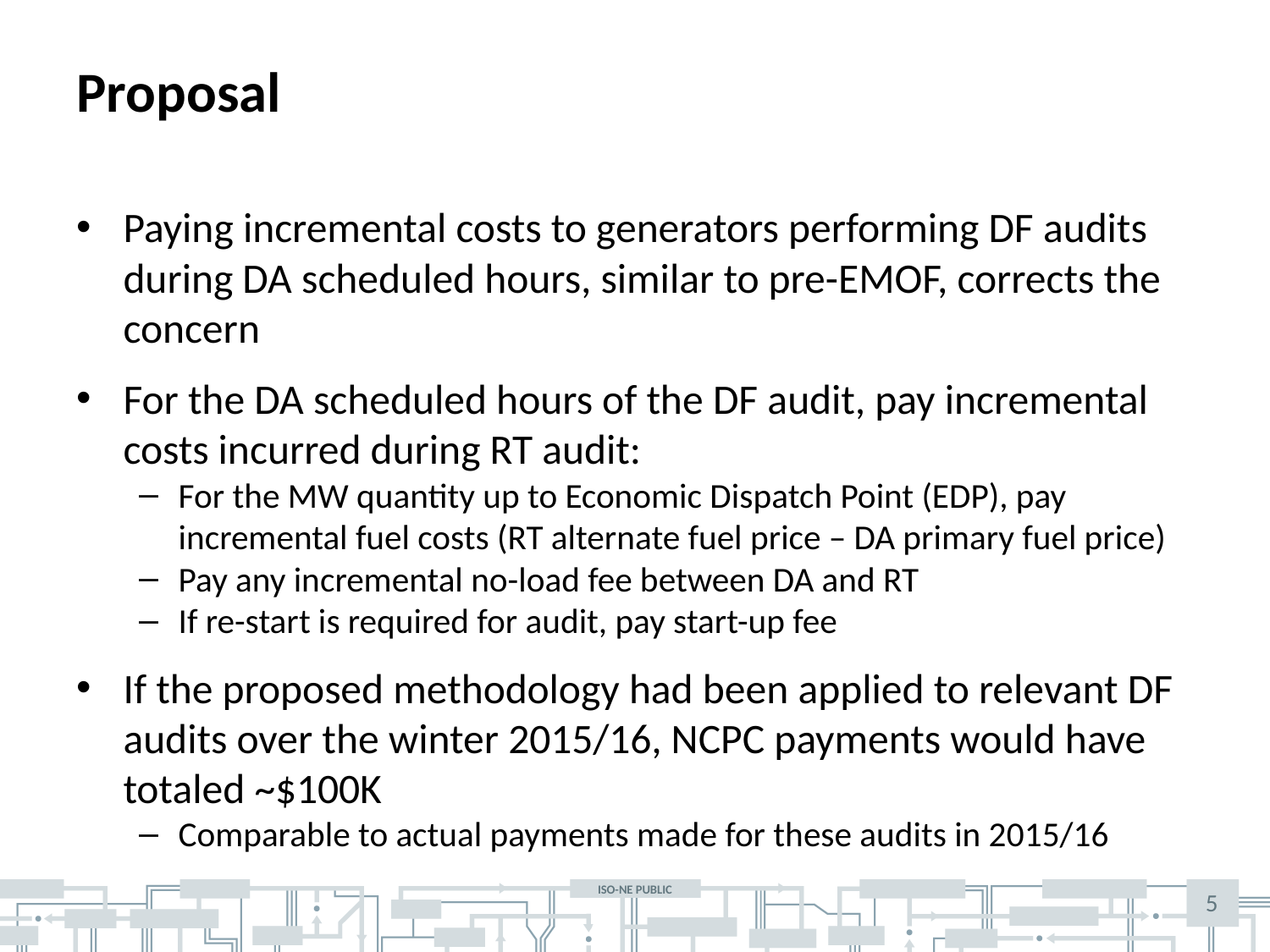

# Proposal
Paying incremental costs to generators performing DF audits during DA scheduled hours, similar to pre-EMOF, corrects the concern
For the DA scheduled hours of the DF audit, pay incremental costs incurred during RT audit:
For the MW quantity up to Economic Dispatch Point (EDP), pay incremental fuel costs (RT alternate fuel price – DA primary fuel price)
Pay any incremental no-load fee between DA and RT
If re-start is required for audit, pay start-up fee
If the proposed methodology had been applied to relevant DF audits over the winter 2015/16, NCPC payments would have totaled ~$100K
Comparable to actual payments made for these audits in 2015/16

5